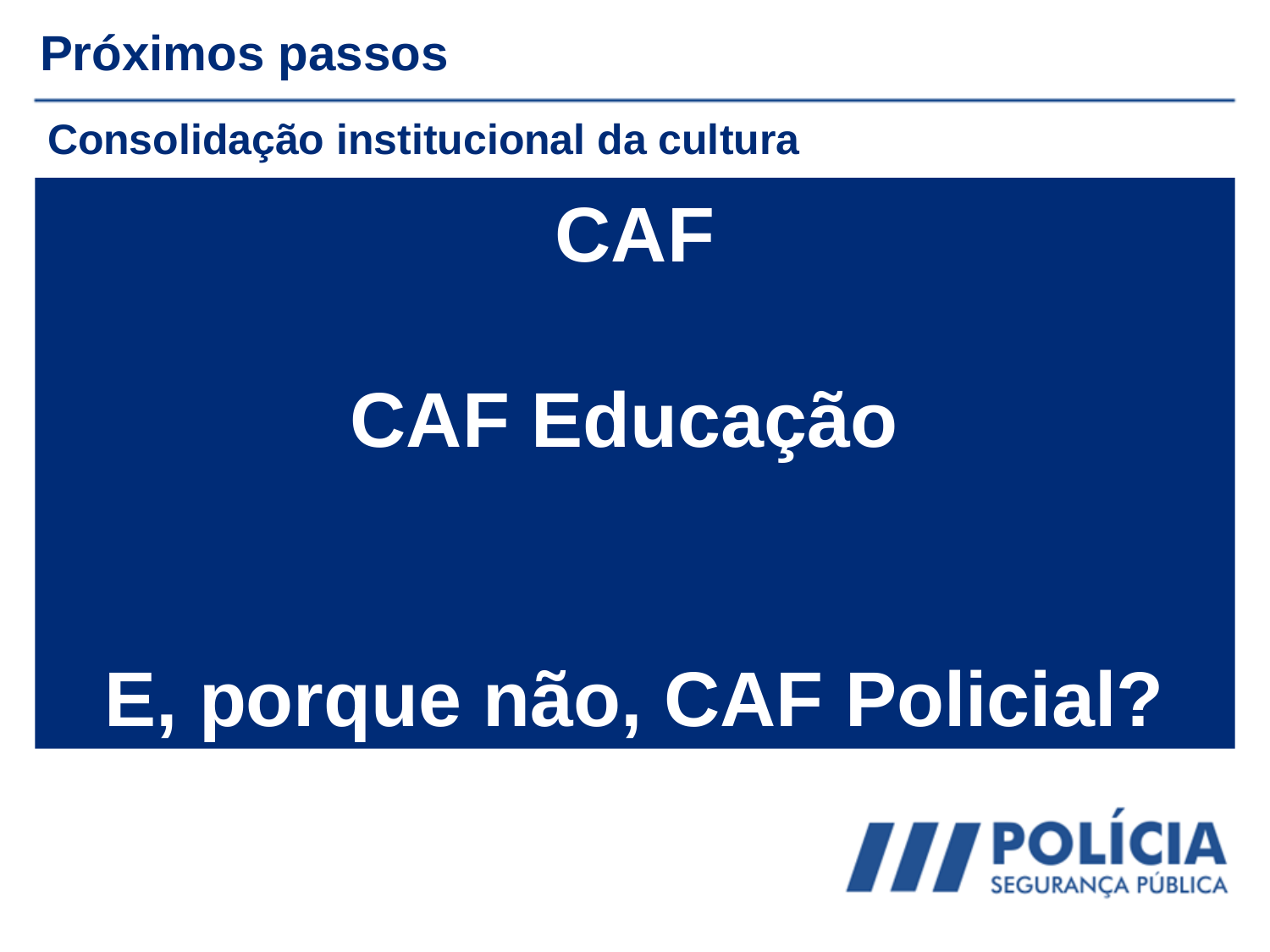

Próximos passos
Consolidação institucional da cultura
CAF

CAF Educação

E, porque não, CAF Policial?